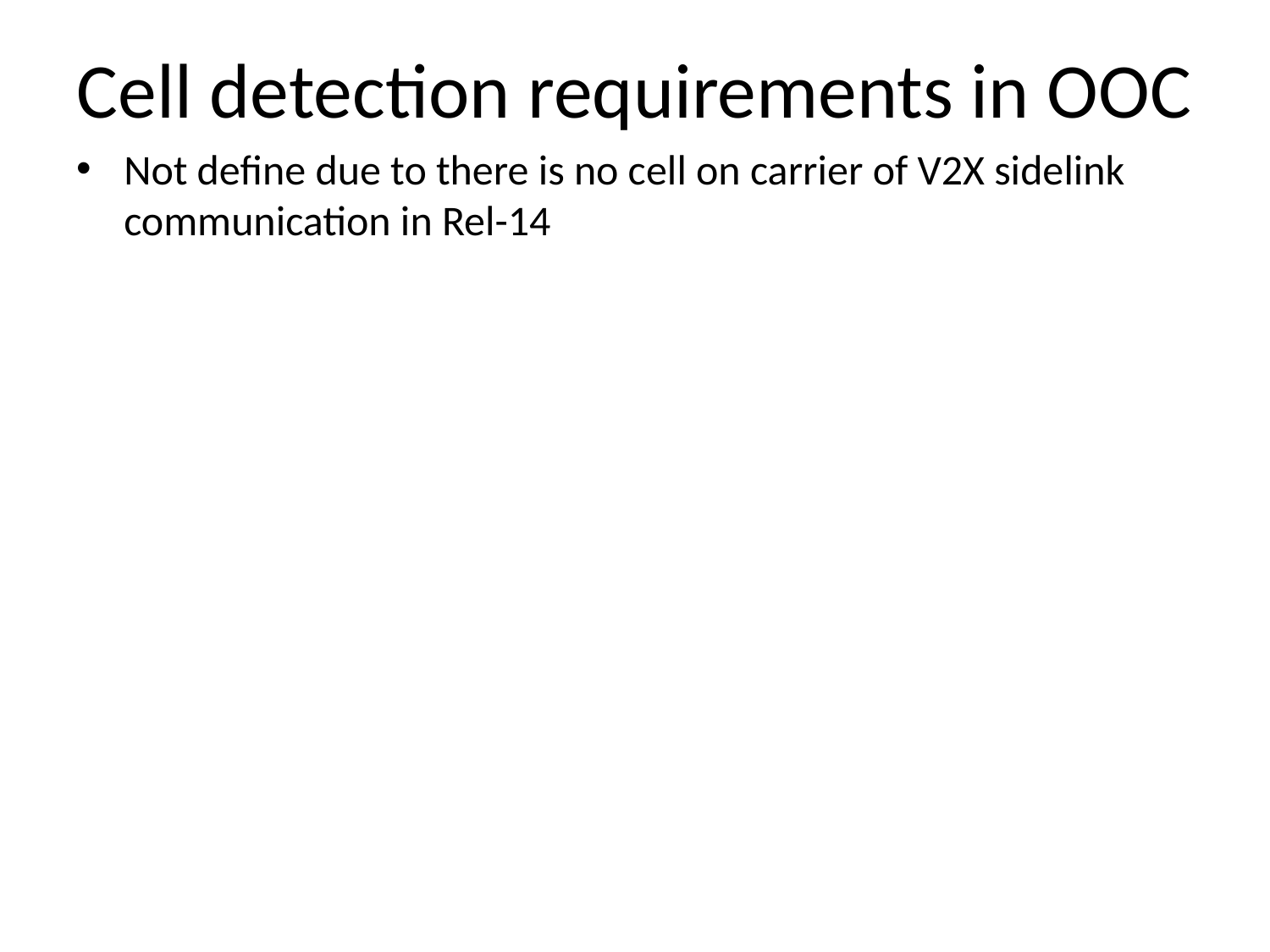

# Cell detection requirements in OOC
Not define due to there is no cell on carrier of V2X sidelink communication in Rel-14